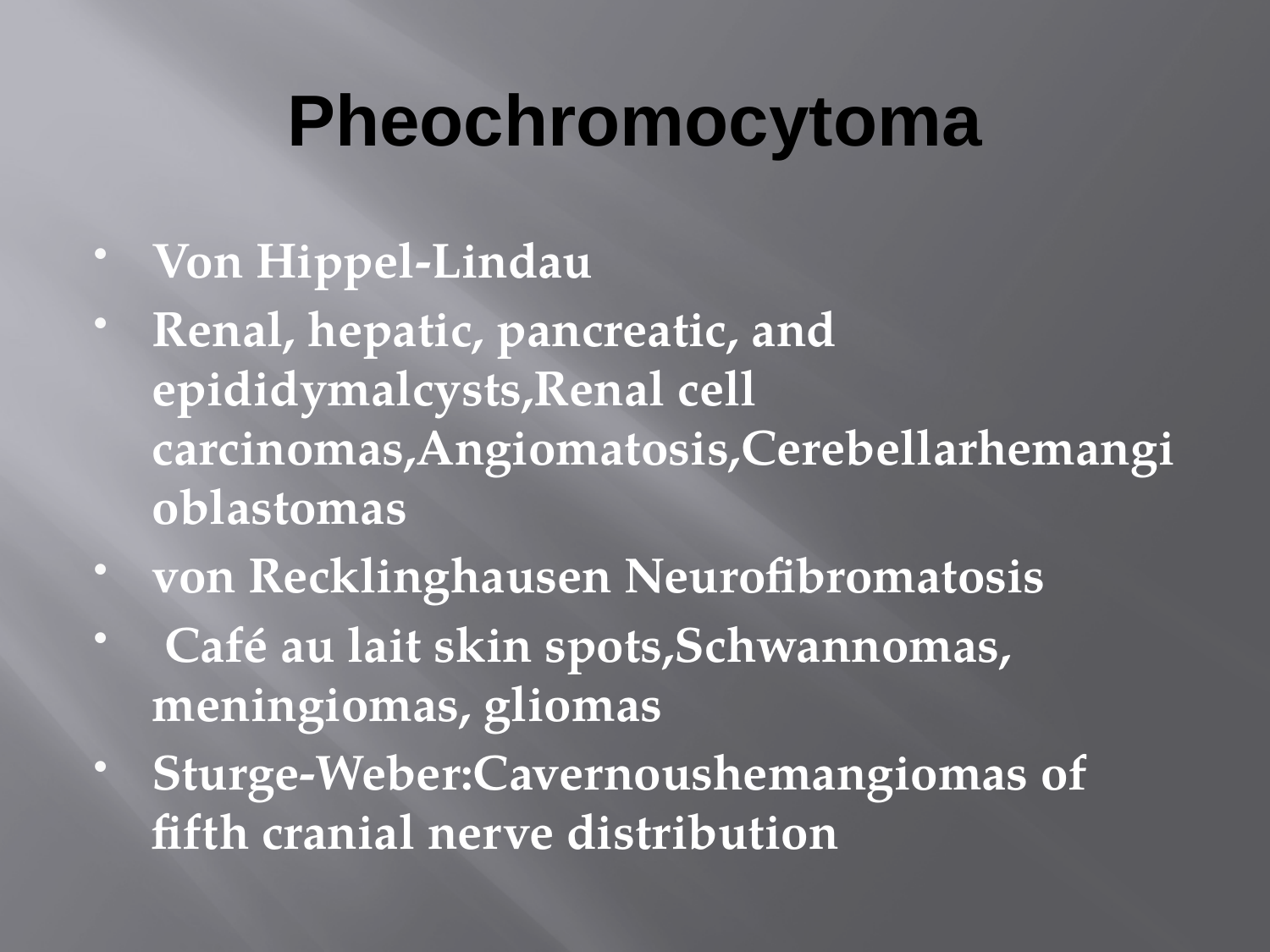

# Pheochromocytoma
Von Hippel-Lindau
Renal, hepatic, pancreatic, and epididymalcysts,Renal cell carcinomas,Angiomatosis,Cerebellarhemangioblastomas
von Recklinghausen Neurofibromatosis
 Café au lait skin spots,Schwannomas, meningiomas, gliomas
Sturge-Weber:Cavernoushemangiomas of fifth cranial nerve distribution